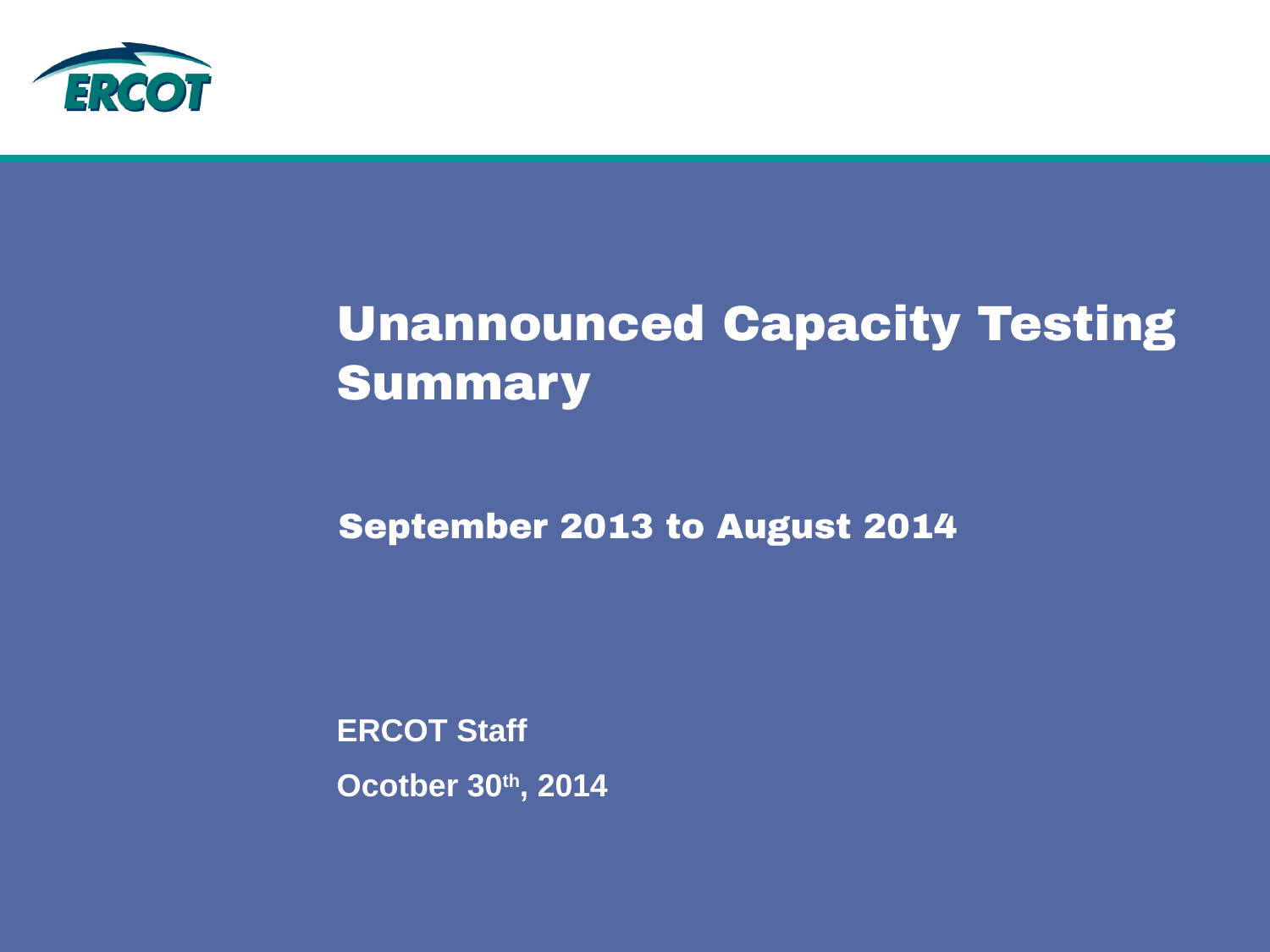

# Unannounced Capacity Testing Summary
September 2013 to August 2014
ERCOT Staff
Ocotber 30th, 2014